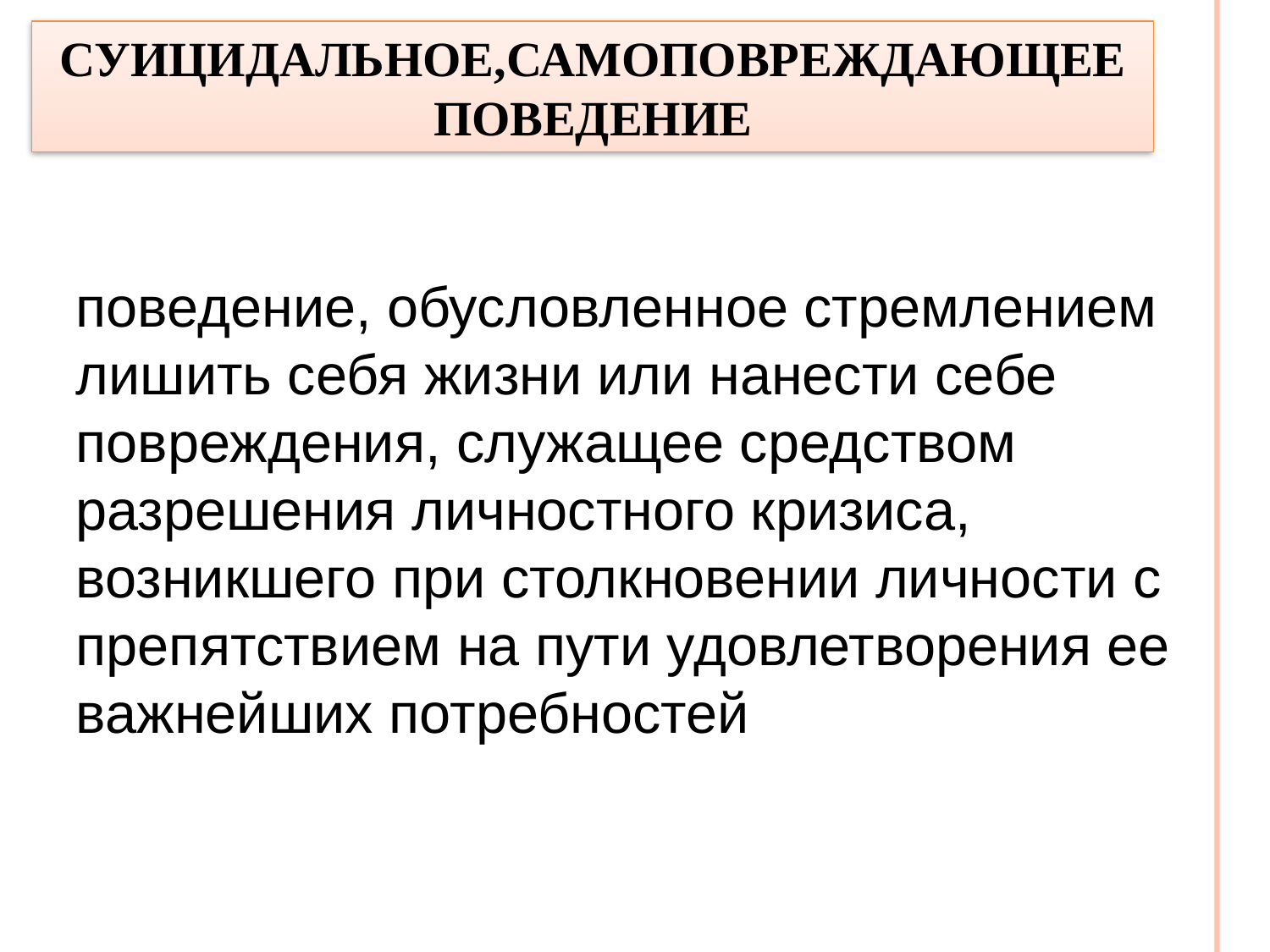

СУИЦИДАЛЬНОЕ,САМОПОВРЕЖДАЮЩЕЕ ПОВЕДЕНИЕ
поведение, обусловленное стремлением
лишить себя жизни или нанести себе
повреждения, служащее средством
разрешения личностного кризиса,
возникшего при столкновении личности с
препятствием на пути удовлетворения ее
важнейших потребностей